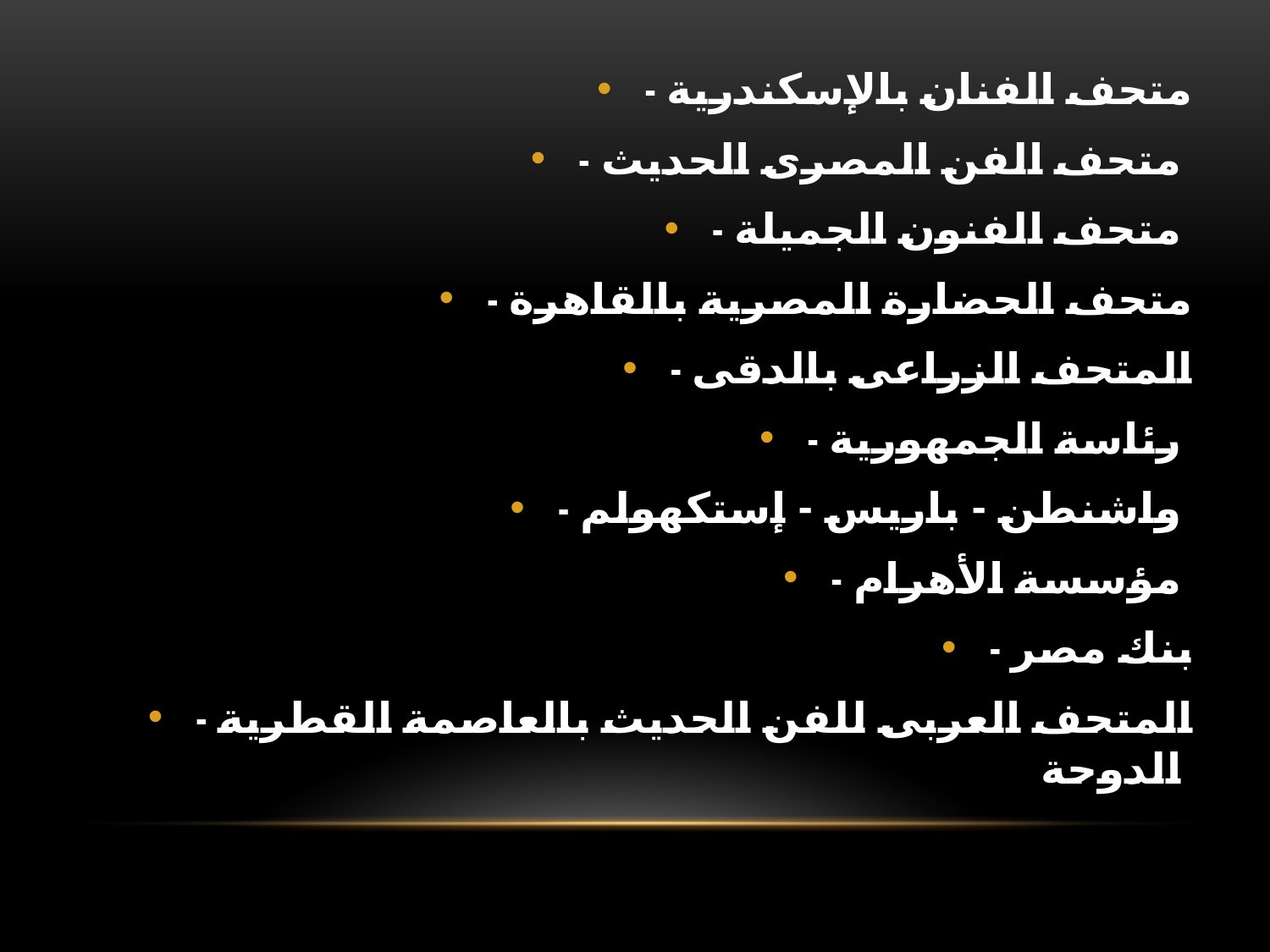

- متحف الفنان بالإسكندرية
- متحف الفن المصرى الحديث
- متحف الفنون الجميلة
- متحف الحضارة المصرية بالقاهرة
- المتحف الزراعى بالدقى
- رئاسة الجمهورية
- واشنطن - باريس - إستكهولم
- مؤسسة الأهرام
- بنك مصر
- المتحف العربى للفن الحديث بالعاصمة القطرية الدوحة